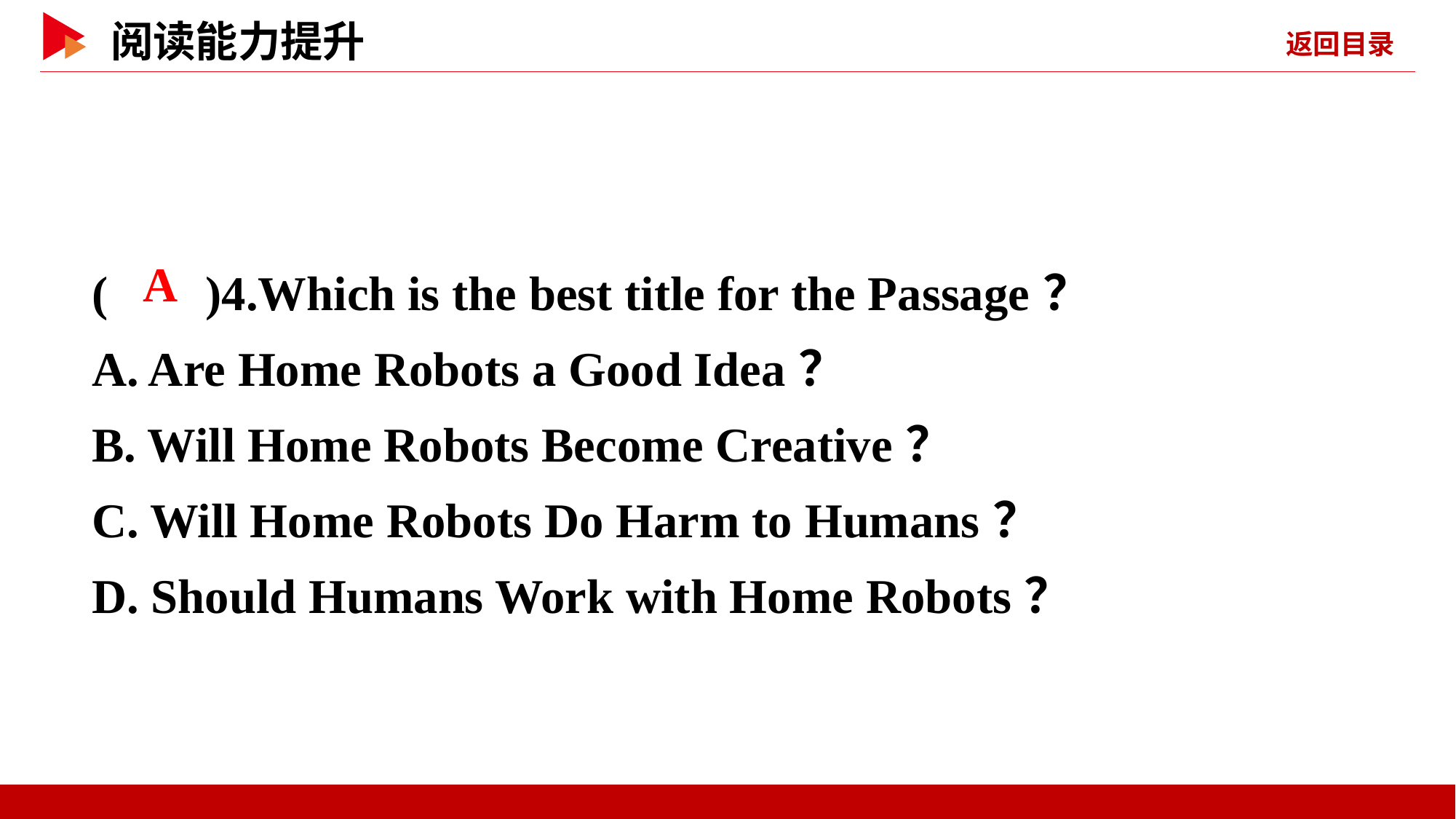

(        )4.Which is the best title for the Passage？
A. Are Home Robots a Good Idea？
B. Will Home Robots Become Creative？
C. Will Home Robots Do Harm to Humans？
D. Should Humans Work with Home Robots？
   A